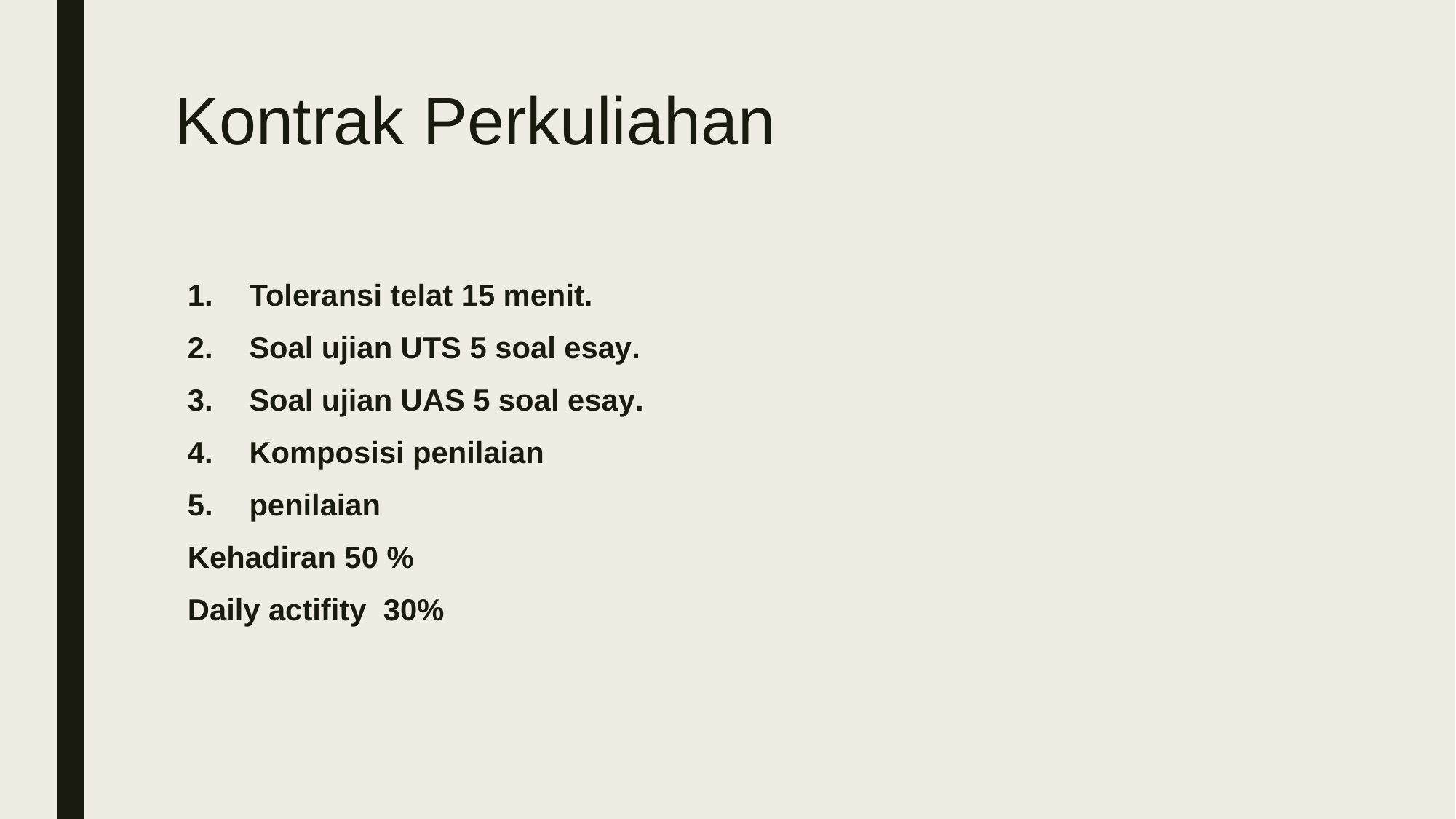

# Kontrak Perkuliahan
Toleransi telat 15 menit.
Soal ujian UTS 5 soal esay.
Soal ujian UAS 5 soal esay.
Komposisi penilaian
penilaian
Kehadiran 50 %
Daily actifity  30%